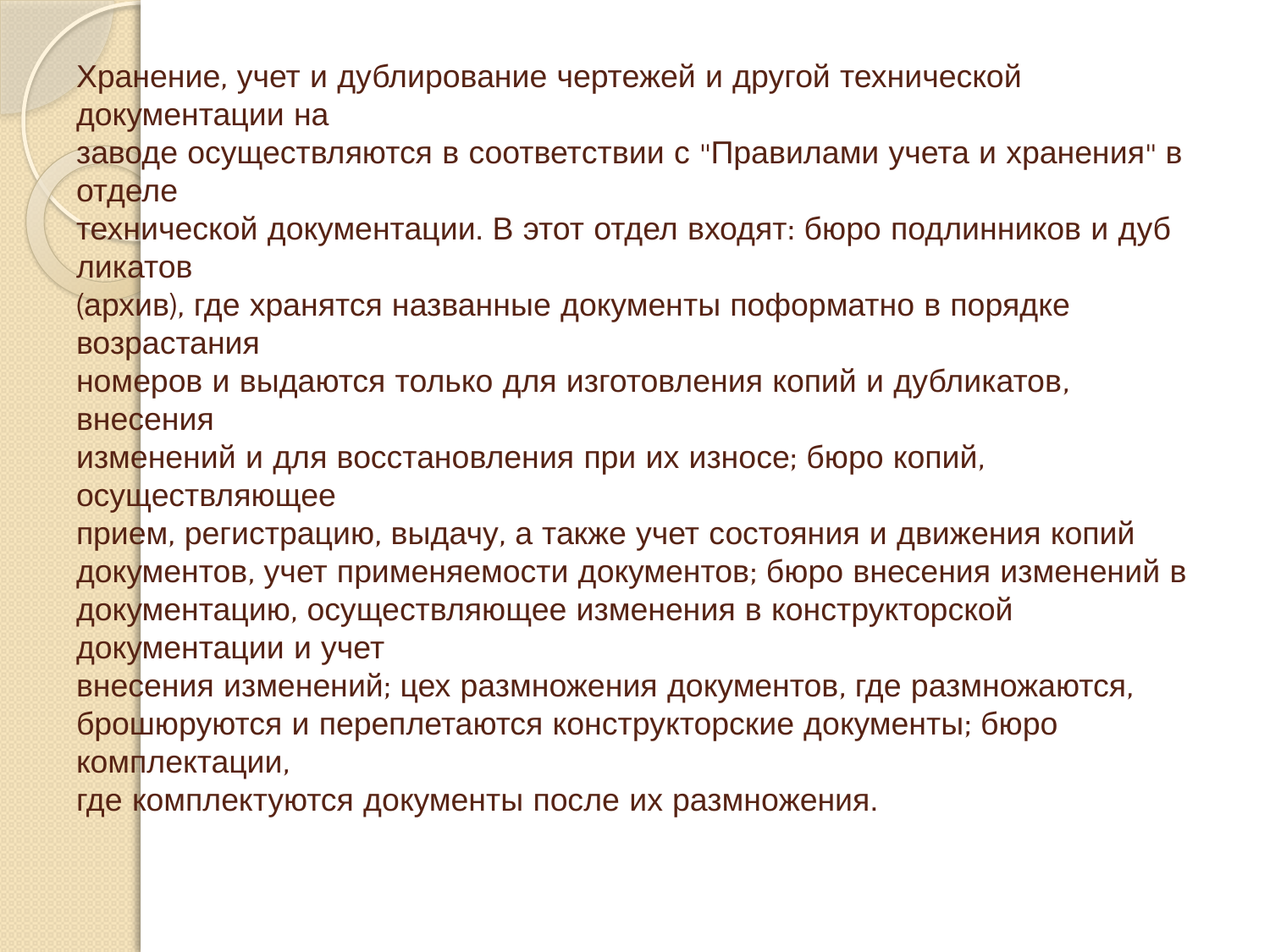

# Хранение, учет и дублирование чертежей и другой техни­ческой документации на заводе осуществляются в соответ­ствии с "Правилами учета и хранения" в отделе технической документации. В этот отдел входят: бюро подлинников и дуб­ликатов (архив), где хранятся названные документы поформатно в порядке возрастания номеров и выдаются только для из­готовления копий и дубликатов, внесения изменений и для восстановления при их износе; бюро копий, осуществляющее прием, регистрацию, выдачу, а также учет состояния и движе­ния копий документов, учет применяемости документов; бюро внесения изменений в документацию, осуществляющее изме­нения в конструкторской документации и учет внесения изме­нений; цех размножения документов, где размножаются, бро­шюруются и переплетаются конструкторские документы; бюро комплектации, где комплектуются документы после их размно­жения.